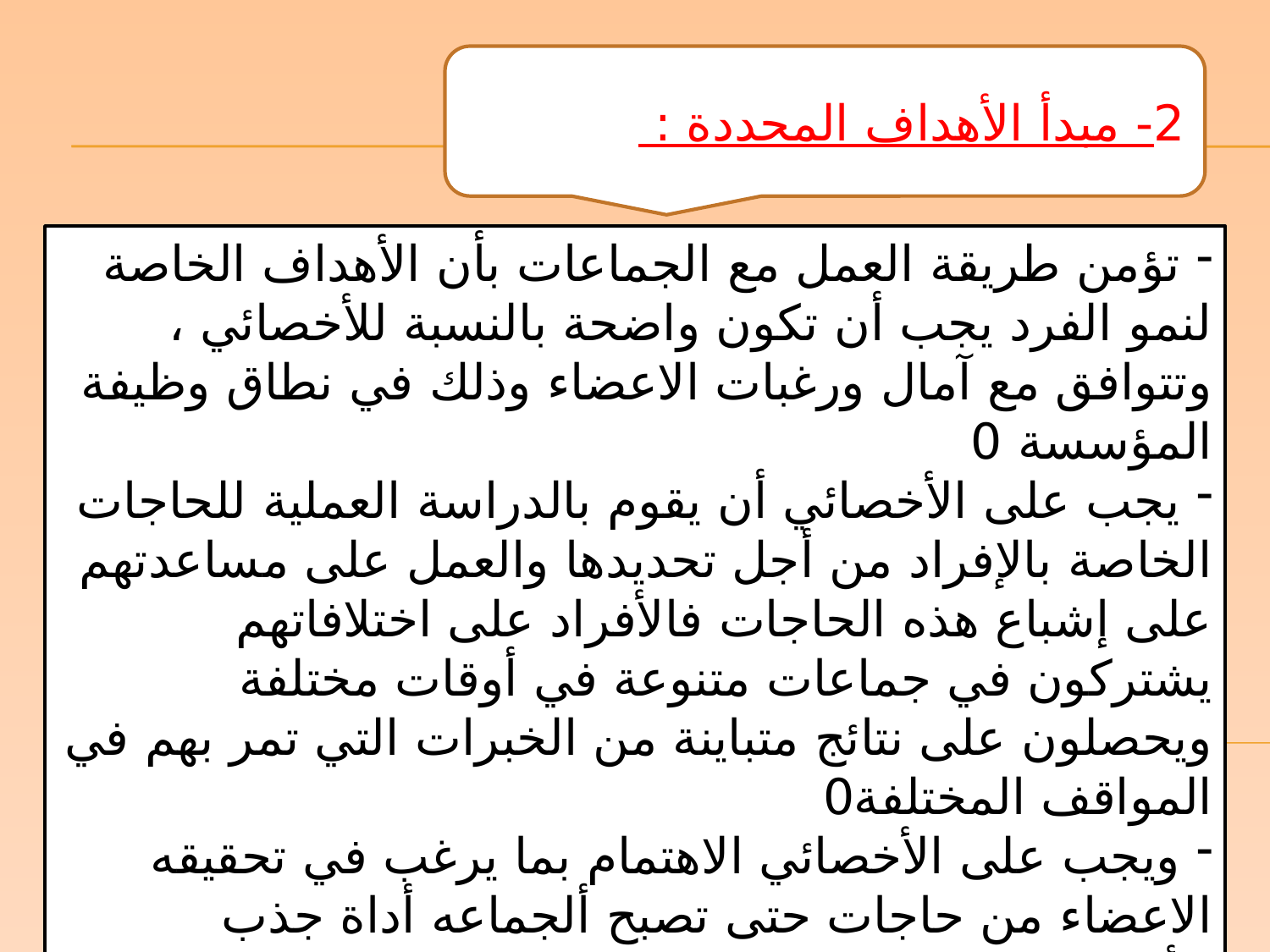

2- مبدأ الأهداف المحددة :
 تؤمن طريقة العمل مع الجماعات بأن الأهداف الخاصة لنمو الفرد يجب أن تكون واضحة بالنسبة للأخصائي ، وتتوافق مع آمال ورغبات الاعضاء وذلك في نطاق وظيفة المؤسسة 0
 يجب على الأخصائي أن يقوم بالدراسة العملية للحاجات الخاصة بالإفراد من أجل تحديدها والعمل على مساعدتهم على إشباع هذه الحاجات فالأفراد على اختلافاتهم يشتركون في جماعات متنوعة في أوقات مختلفة ويحصلون على نتائج متباينة من الخبرات التي تمر بهم في المواقف المختلفة0
 ويجب على الأخصائي الاهتمام بما يرغب في تحقيقه الاعضاء من حاجات حتى تصبح ألجماعه أداة جذب للأعضاء 0